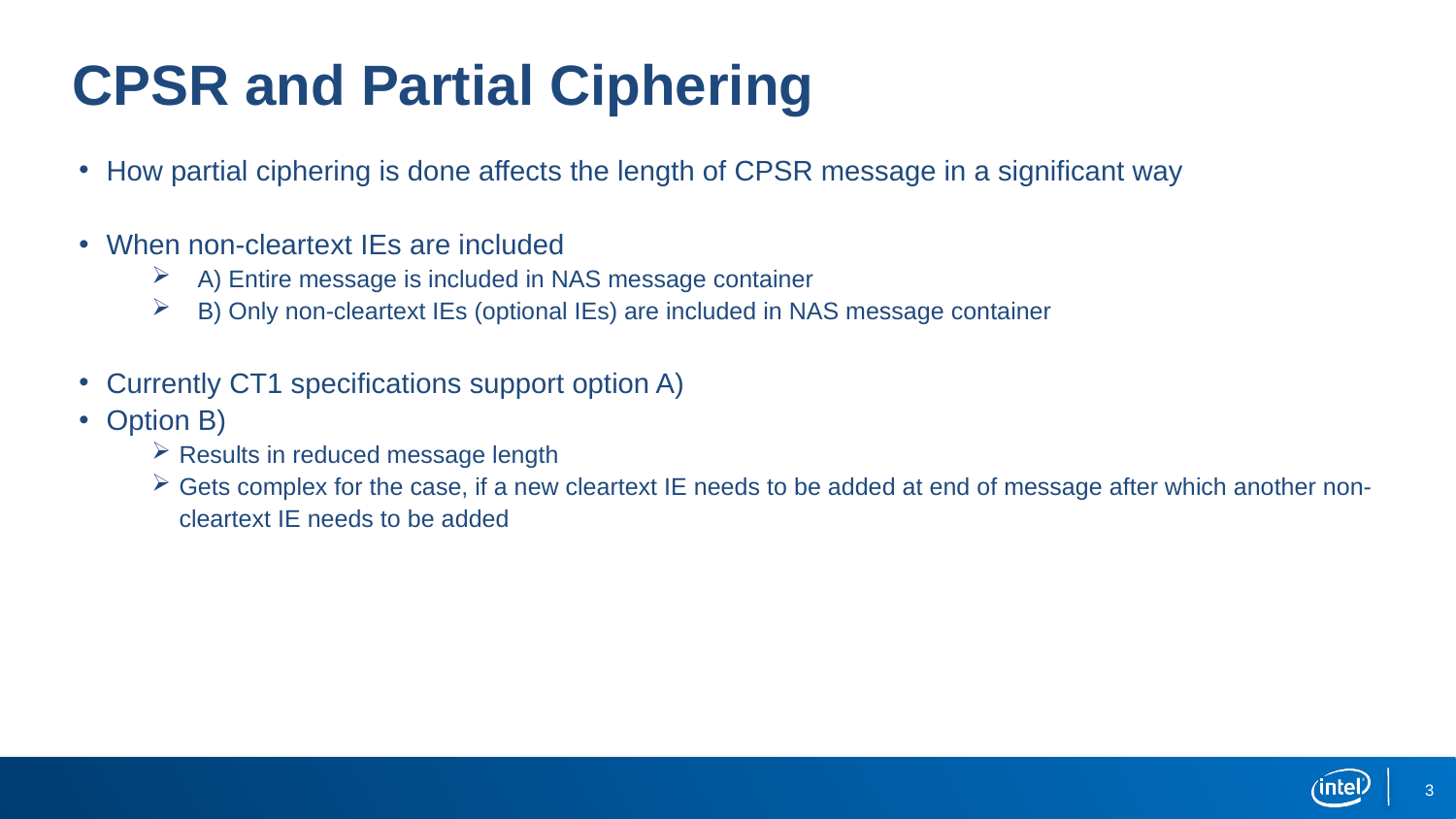

# CPSR and Partial Ciphering
How partial ciphering is done affects the length of CPSR message in a significant way

When non-cleartext IEs are included
A) Entire message is included in NAS message container
B) Only non-cleartext IEs (optional IEs) are included in NAS message container

Currently CT1 specifications support option A)
Option B)
Results in reduced message length
Gets complex for the case, if a new cleartext IE needs to be added at end of message after which another non-cleartext IE needs to be added

3